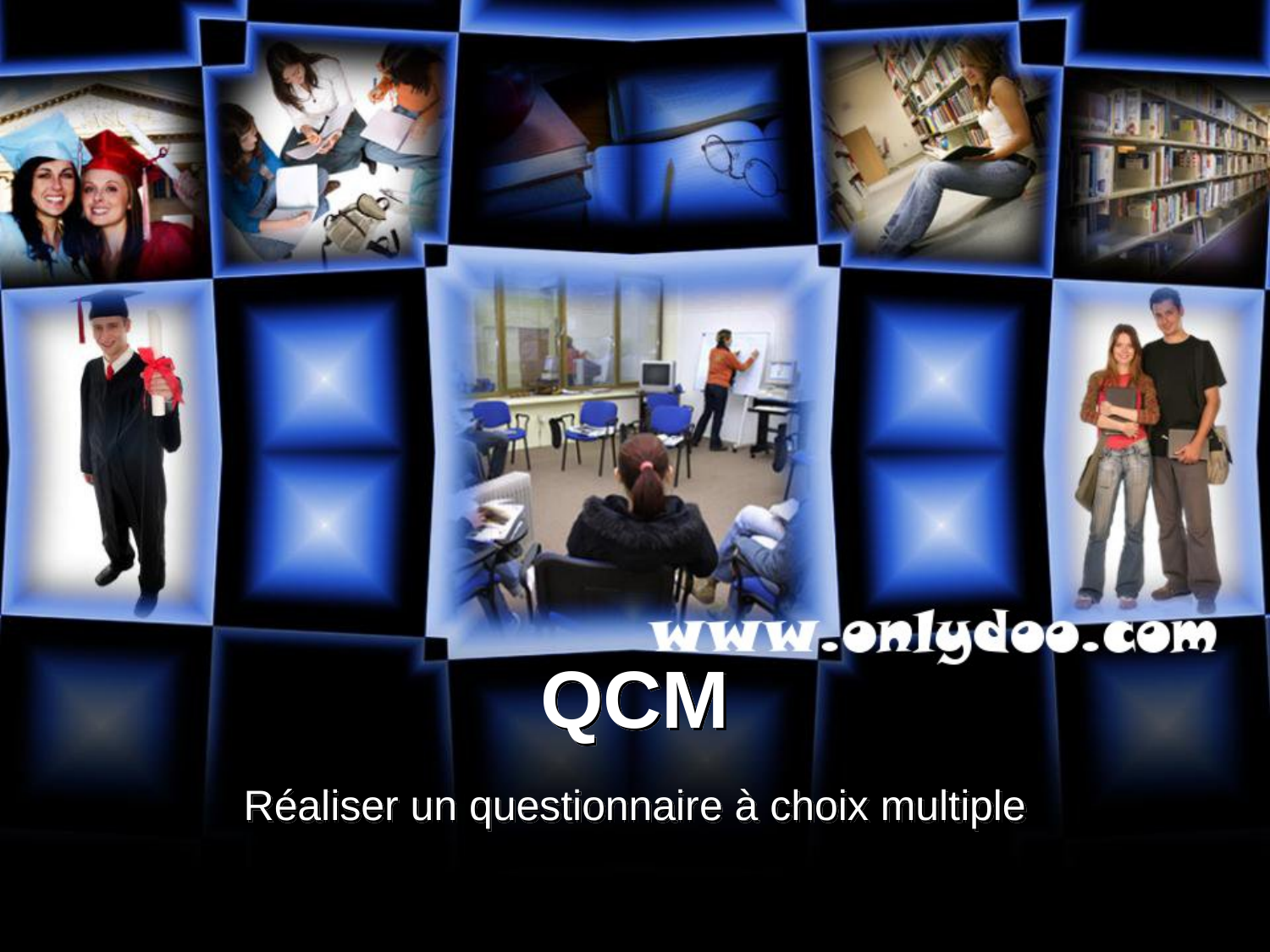

# QCM
Réaliser un questionnaire à choix multiple